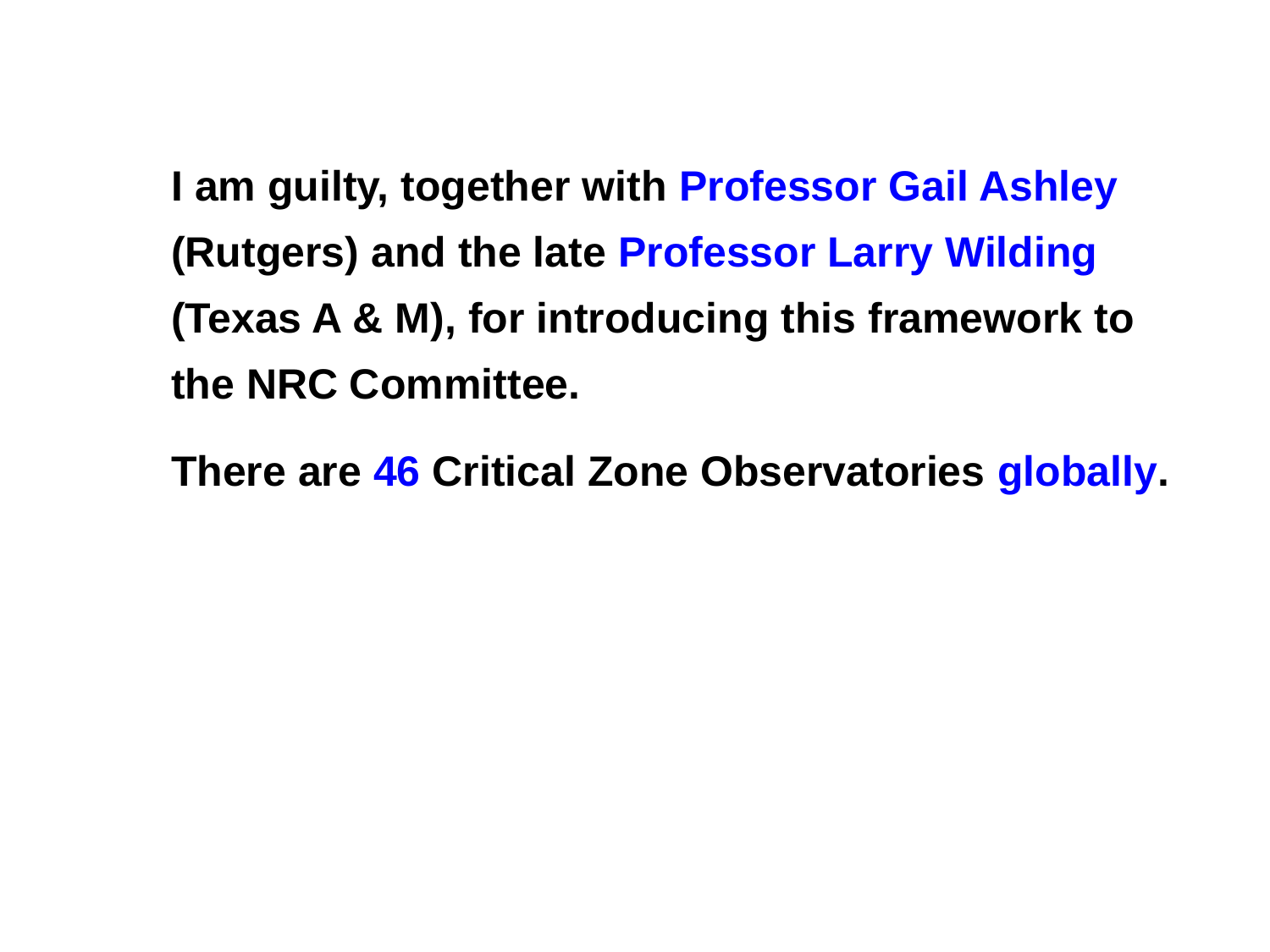

I am guilty, together with Professor Gail Ashley (Rutgers) and the late Professor Larry Wilding (Texas A & M), for introducing this framework to the NRC Committee.
There are 46 Critical Zone Observatories globally.